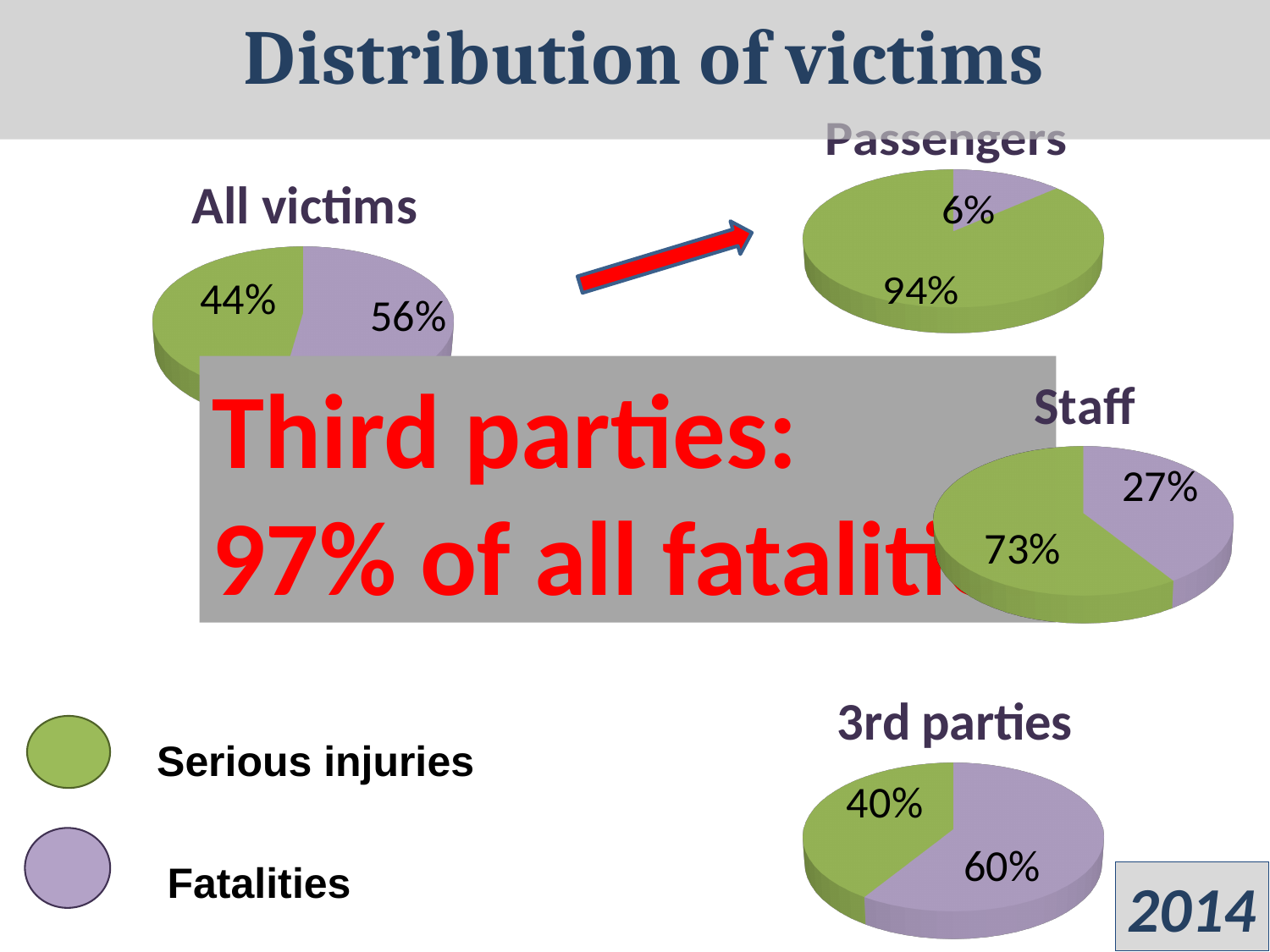

# Distribution of victims

[unsupported chart]

[unsupported chart]

Third parties:
97% of all fatalities

[unsupported chart]

[unsupported chart]

Serious injuries

Fatalities
2014